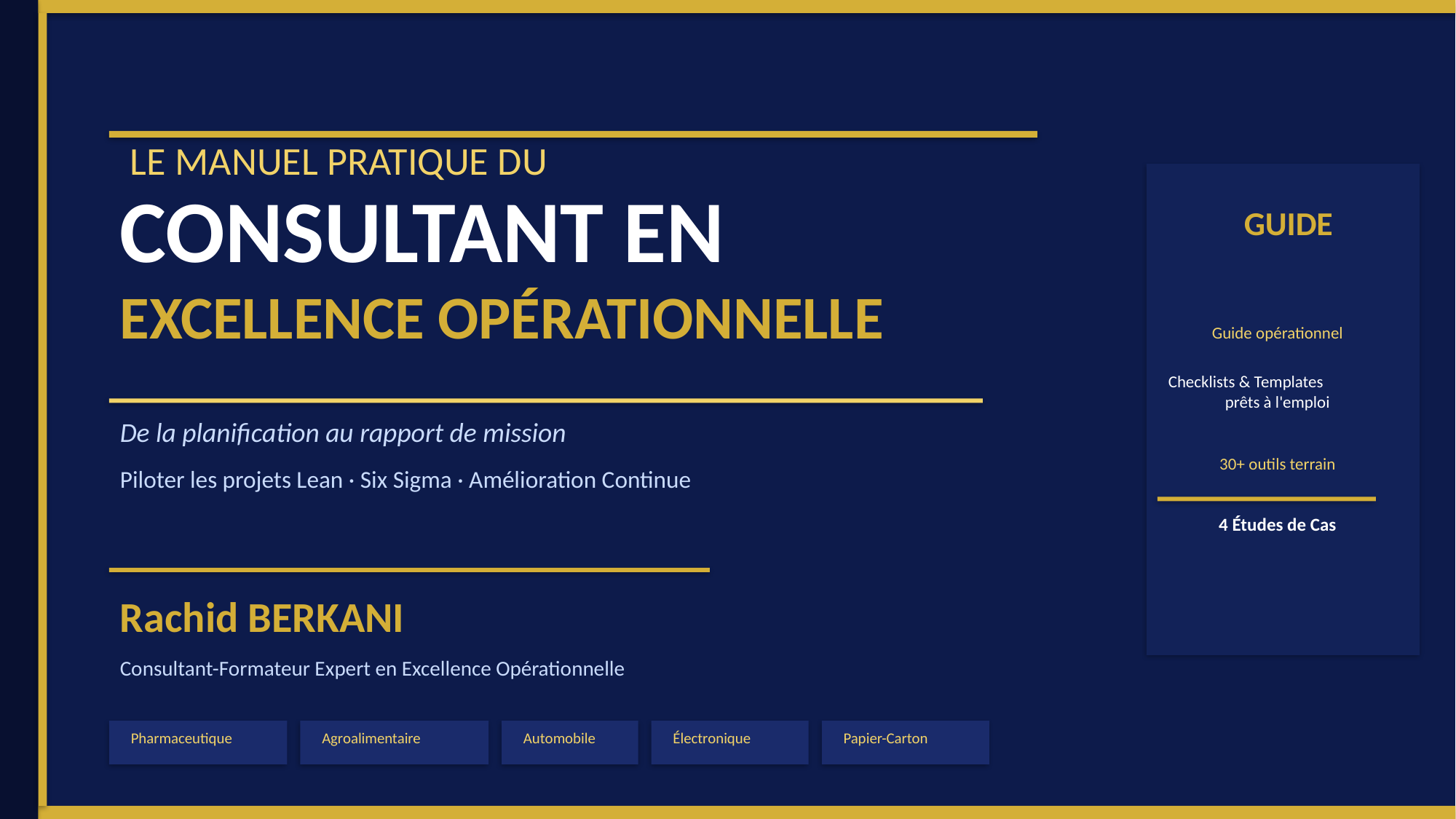

LE MANUEL PRATIQUE DU

CONSULTANT EN
GUIDE
EXCELLENCE OPÉRATIONNELLE
Guide opérationnel
Checklists & Templates
prêts à l'emploi

De la planification au rapport de mission
30+ outils terrain
Piloter les projets Lean · Six Sigma · Amélioration Continue

4 Études de Cas

Rachid BERKANI
Consultant-Formateur Expert en Excellence Opérationnelle

Pharmaceutique
Agroalimentaire
Automobile
Électronique
Papier-Carton